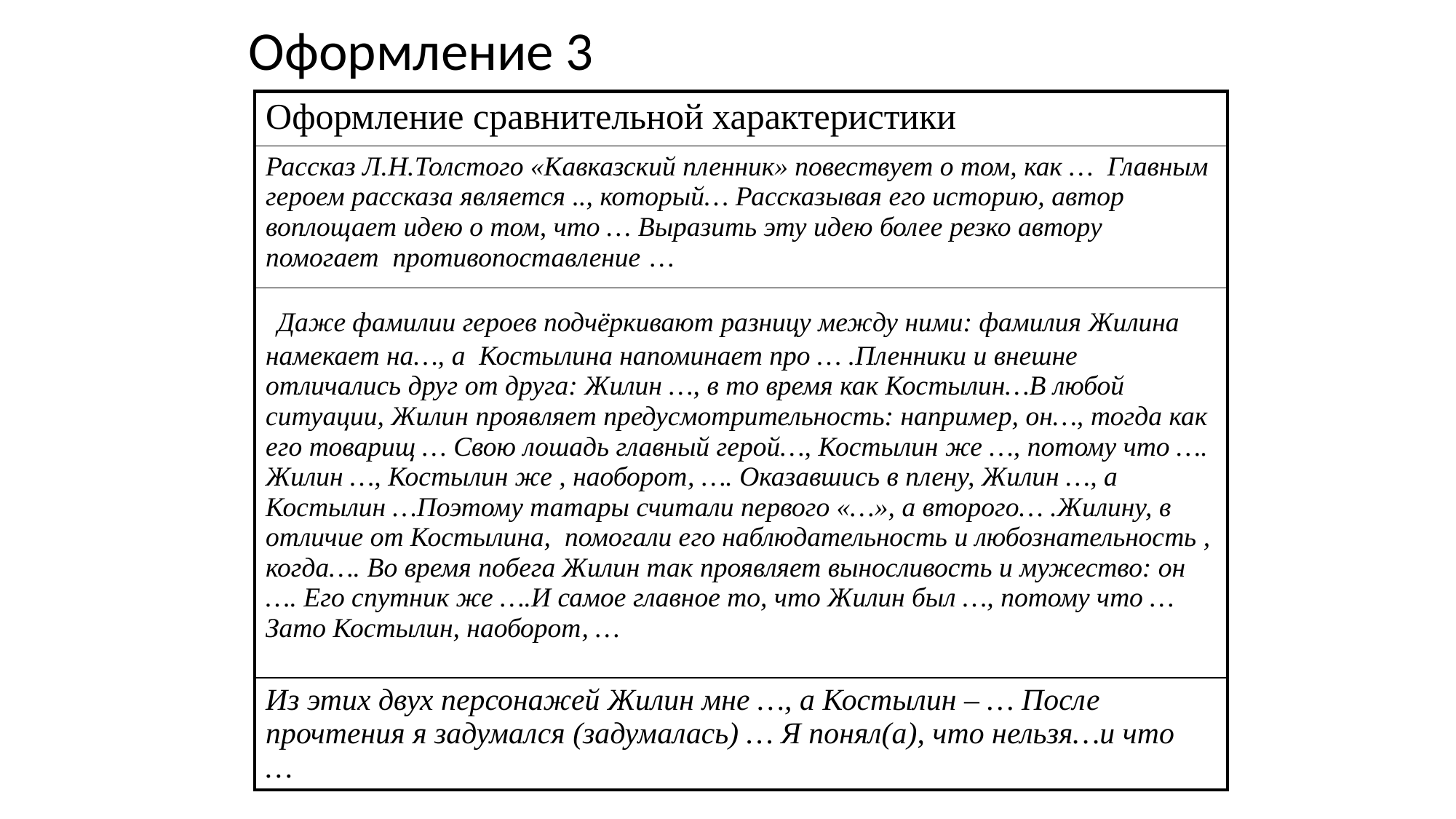

# Оформление 3
| Оформление сравнительной характеристики |
| --- |
| Рассказ Л.Н.Толстого «Кавказский пленник» повествует о том, как … Главным героем рассказа является .., который… Рассказывая его историю, автор воплощает идею о том, что … Выразить эту идею более резко автору помогает противопоставление … |
| Даже фамилии героев подчёркивают разницу между ними: фамилия Жилина намекает на…, а Костылина напоминает про … .Пленники и внешне отличались друг от друга: Жилин …, в то время как Костылин…В любой ситуации, Жилин проявляет предусмотрительность: например, он…, тогда как его товарищ … Свою лошадь главный герой…, Костылин же …, потому что …. Жилин …, Костылин же , наоборот, …. Оказавшись в плену, Жилин …, а Костылин …Поэтому татары считали первого «…», а второго… .Жилину, в отличие от Костылина, помогали его наблюдательность и любознательность , когда…. Во время побега Жилин так проявляет выносливость и мужество: он …. Его спутник же ….И самое главное то, что Жилин был …, потому что … Зато Костылин, наоборот, … |
| Из этих двух персонажей Жилин мне …, а Костылин – … После прочтения я задумался (задумалась) … Я понял(а), что нельзя…и что … |